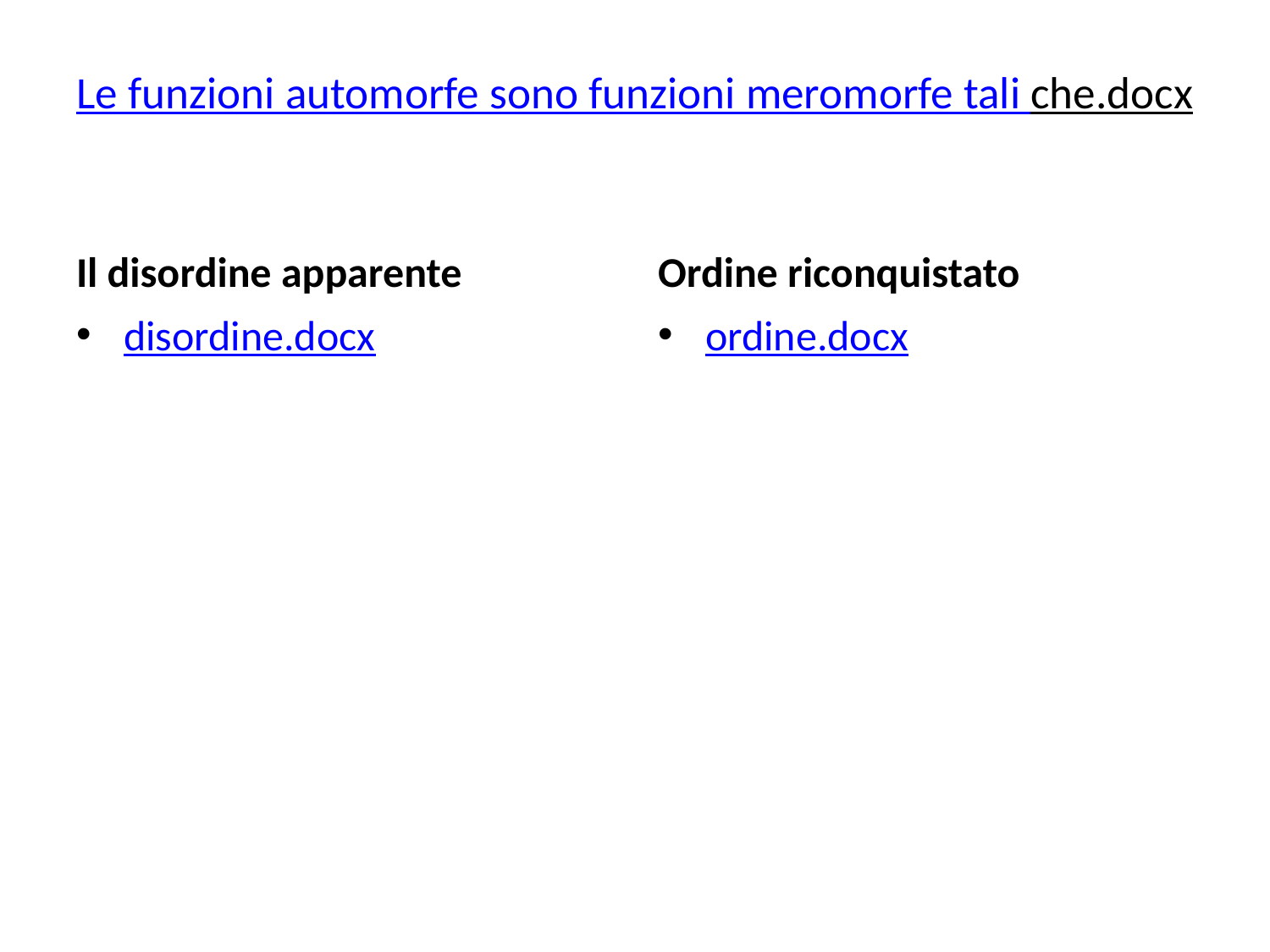

# Le funzioni automorfe sono funzioni meromorfe tali che.docx
Il disordine apparente
Ordine riconquistato
disordine.docx
ordine.docx